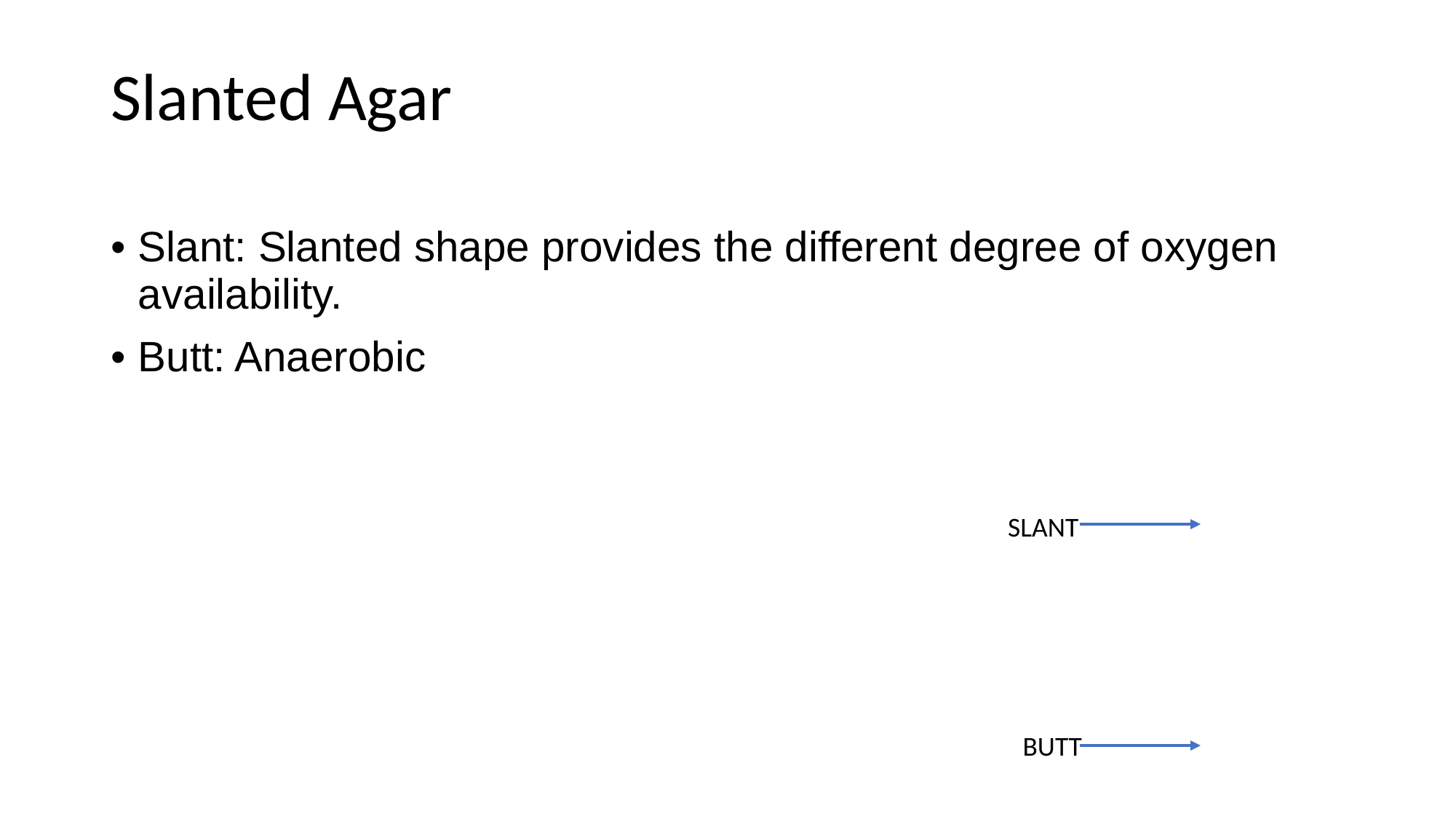

# Slanted Agar
Slant: Slanted shape provides the different degree of oxygen availability.
Butt: Anaerobic
SLANT
BUTT